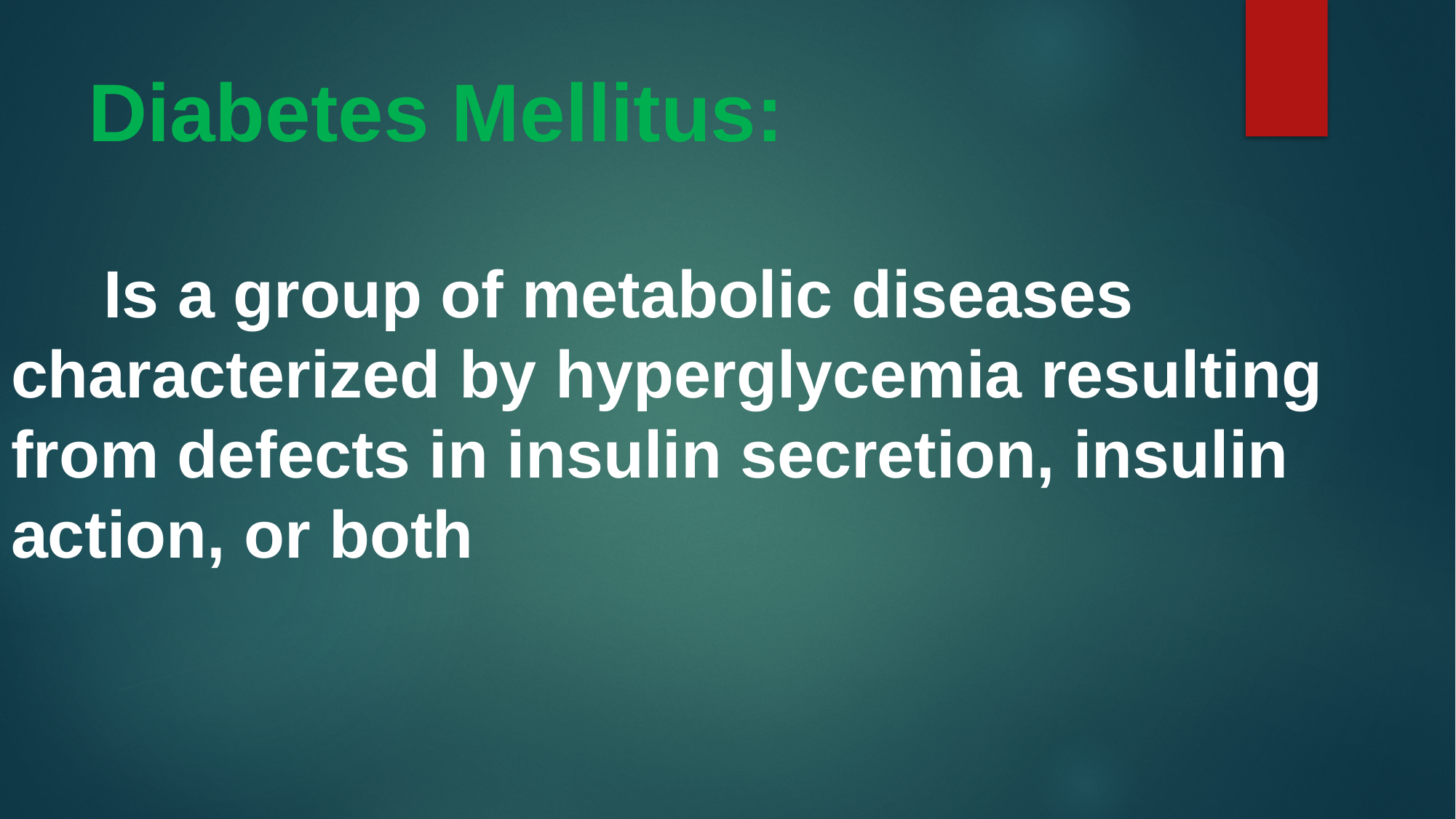

# Diabetes Mellitus:
     Is a group of metabolic diseases characterized by hyperglycemia resulting from defects in insulin secretion, insulin
action, or both